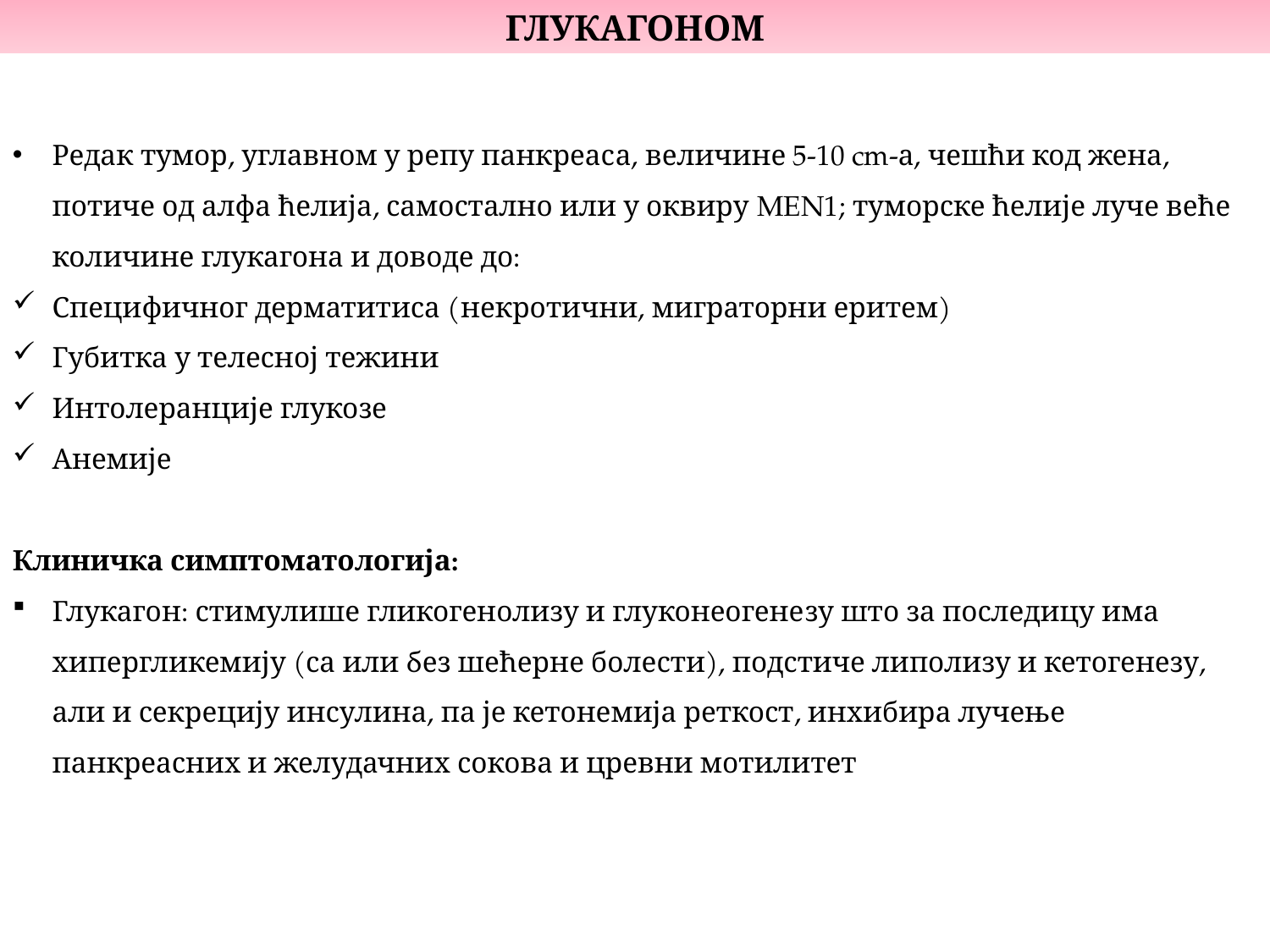

ГЛУКАГОНОМ
Редак тумор, углавном у репу панкреаса, величине 5-10 cm-а, чешћи код жена, потиче од алфа ћелија, самостално или у оквиру MEN1; туморске ћелије луче веће количине глукагона и доводе до:
Специфичног дерматитиса (некротични, миграторни еритем)
Губитка у телесној тежини
Интолеранције глукозе
Анемије

Клиничка симптоматологија:
Глукагон: стимулише гликогенолизу и глуконеогенезу што за последицу има хипергликемију (са или без шећерне болести), подстиче липолизу и кетогенезу, али и секрецију инсулина, па је кетонемија реткост, инхибира лучење панкреасних и желудачних сокова и цревни мотилитет